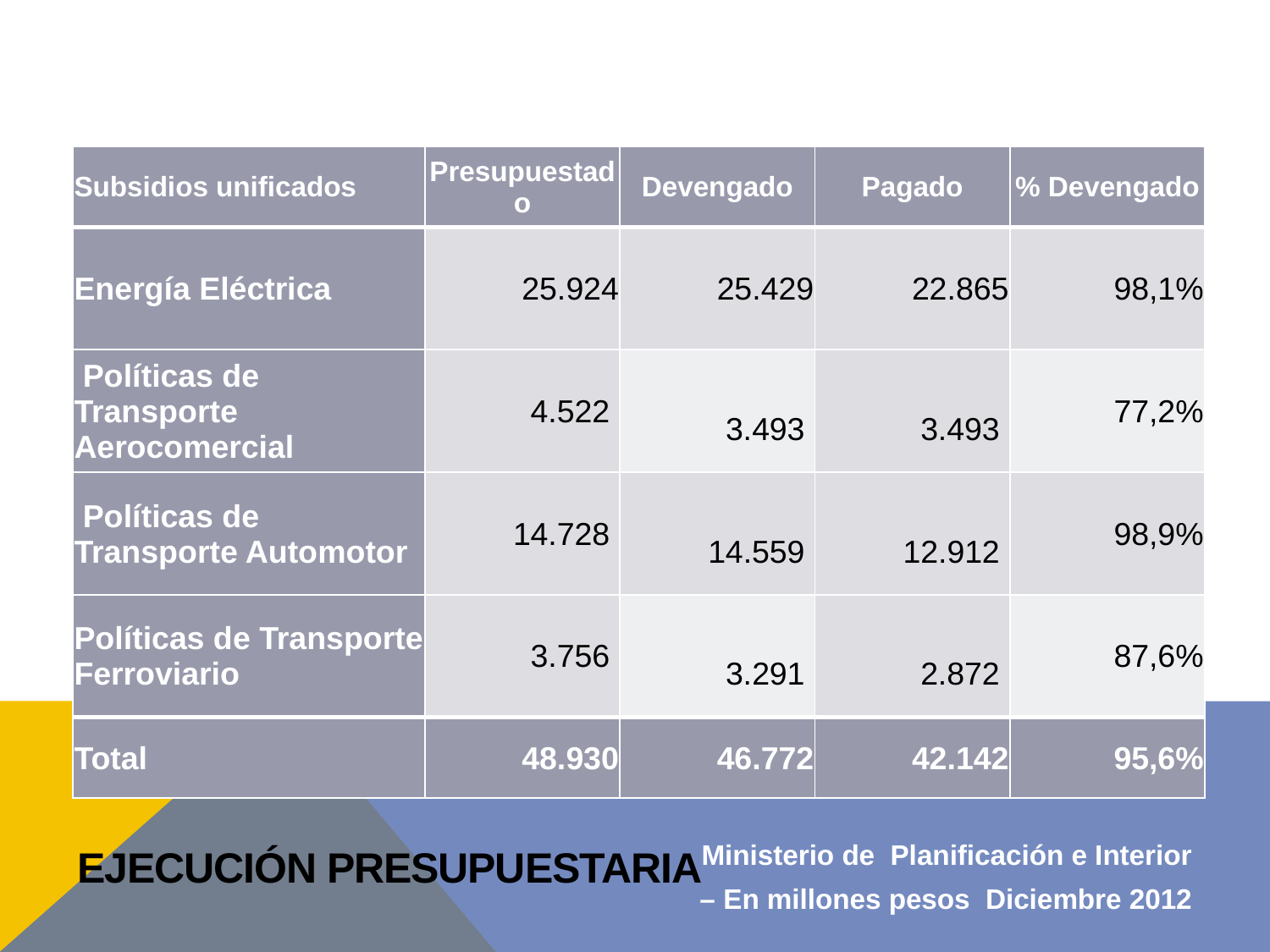

| Subsidios unificados | Presupuestado | Devengado | Pagado | % Devengado |
| --- | --- | --- | --- | --- |
| Energía Eléctrica | 25.924 | 25.429 | 22.865 | 98,1% |
| Políticas de Transporte Aerocomercial | 4.522 | 3.493 | 3.493 | 77,2% |
| Políticas de Transporte Automotor | 14.728 | 14.559 | 12.912 | 98,9% |
| Políticas de Transporte Ferroviario | 3.756 | 3.291 | 2.872 | 87,6% |
| Total | 48.930 | 46.772 | 42.142 | 95,6% |
# Ejecución Presupuestaria
Ministerio de  Planificación e Interior
– En millones pesos  Diciembre 2012